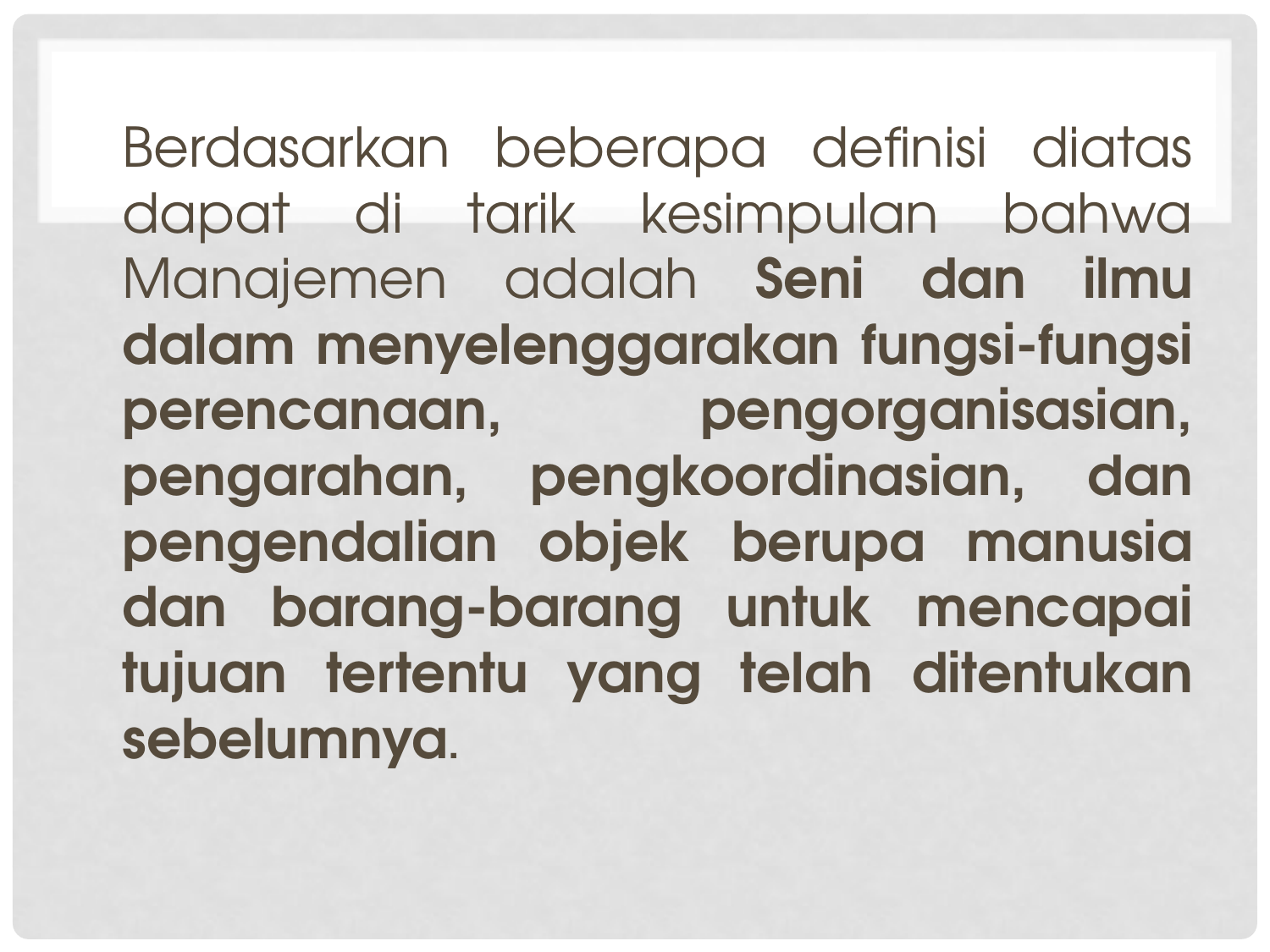

Berdasarkan beberapa definisi diatas dapat di tarik kesimpulan bahwa Manajemen adalah Seni dan ilmu dalam menyelenggarakan fungsi-fungsi perencanaan, pengorganisasian, pengarahan, pengkoordinasian, dan pengendalian objek berupa manusia dan barang-barang untuk mencapai tujuan tertentu yang telah ditentukan sebelumnya.